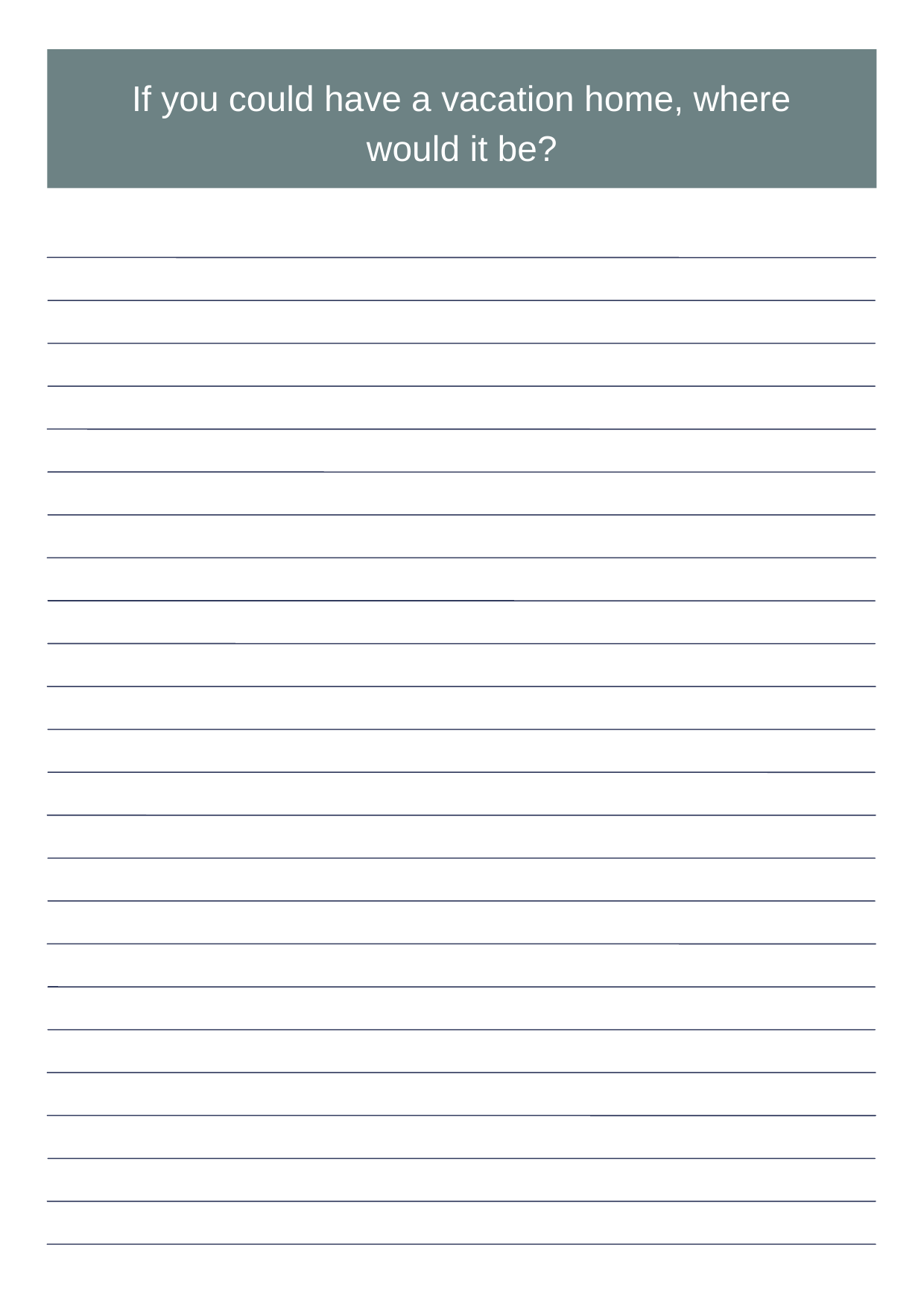

If you could have a vacation home, where would it be?